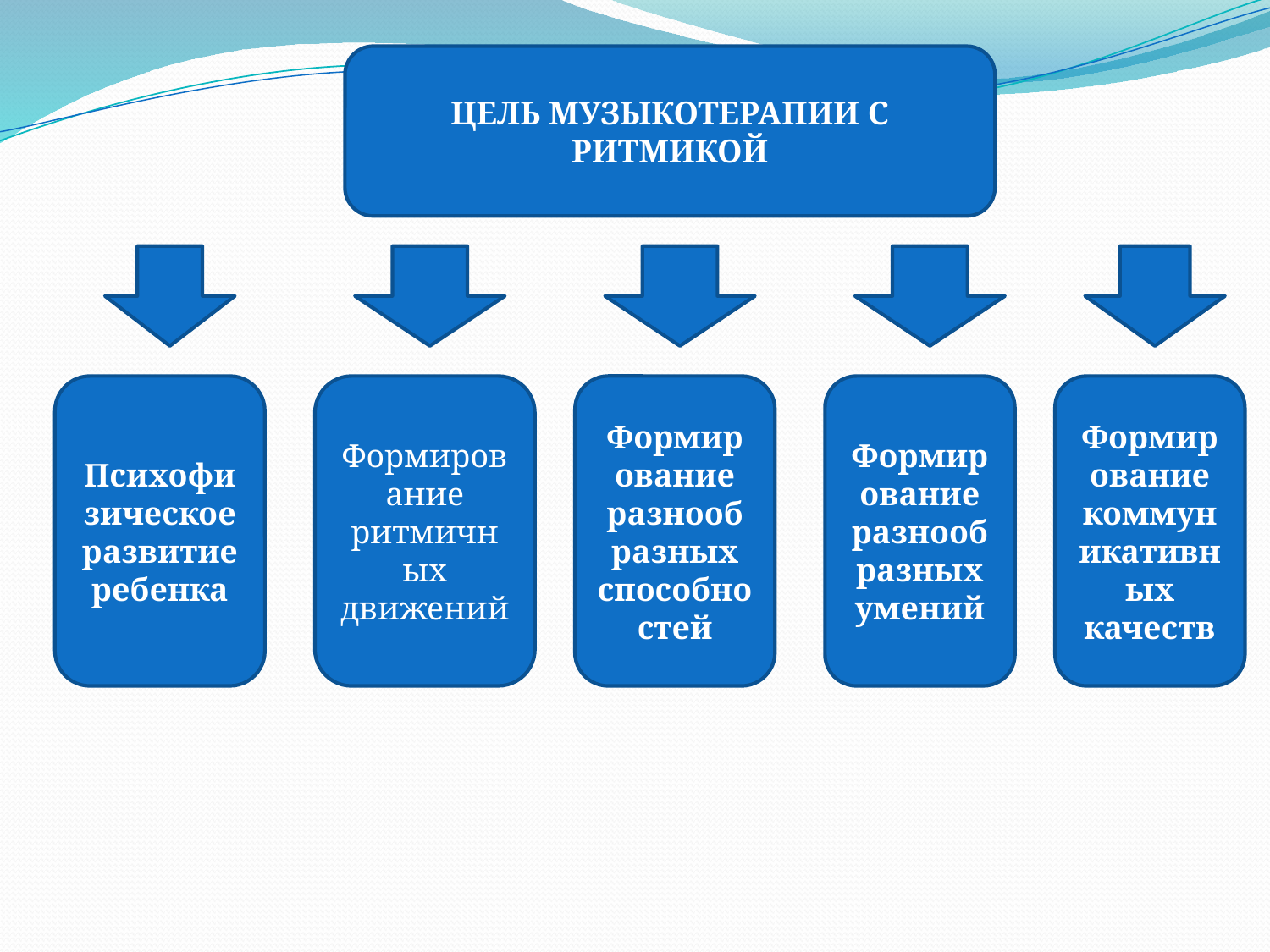

#
ЦЕЛЬ МУЗЫКОТЕРАПИИ С РИТМИКОЙ

Психофизическое развитие ребенка
Формирование ритмичных движений
Формирование разнообразных способностей
Формирование разнообразных умений
Формирование коммуникативных качеств